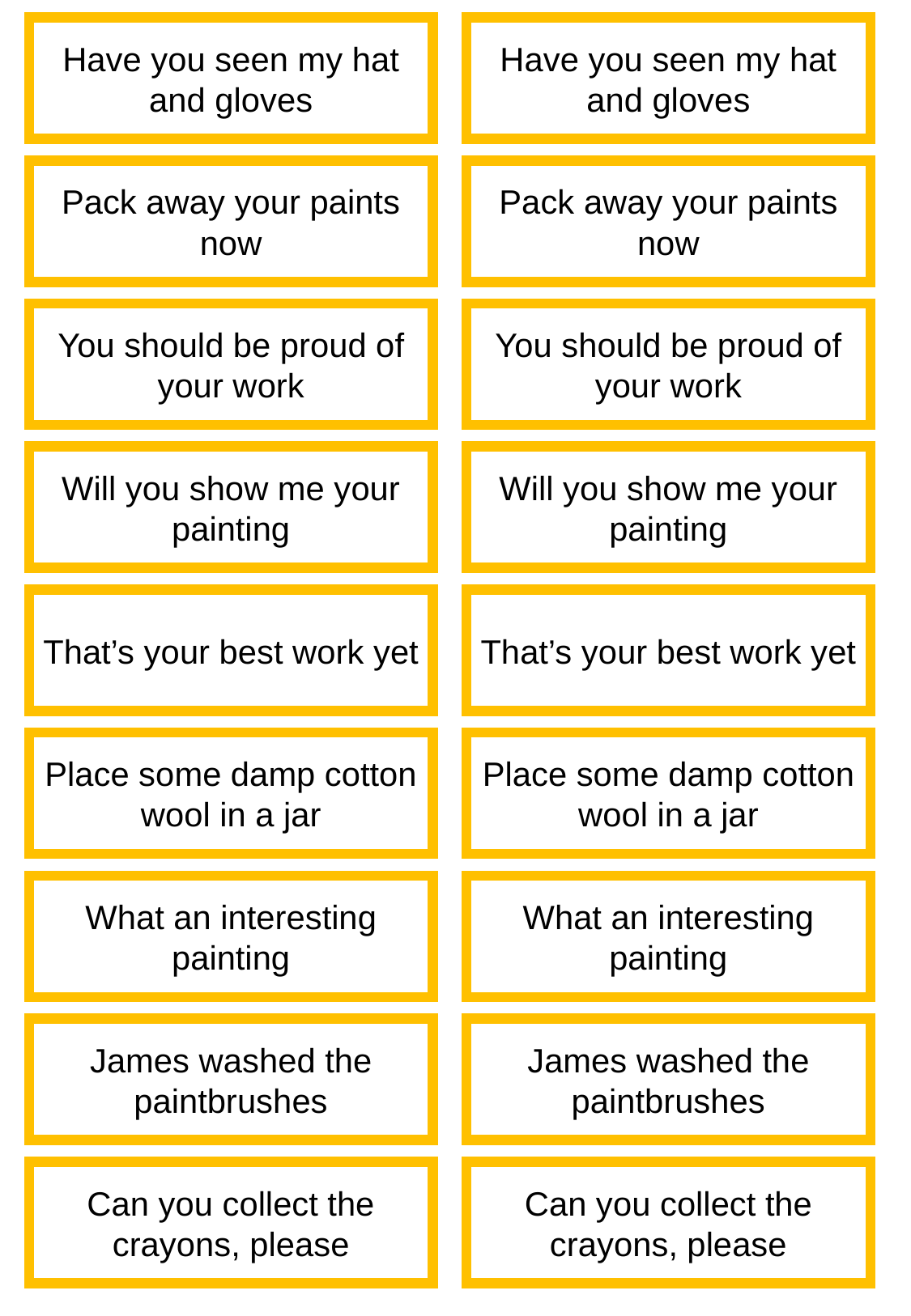

Have you seen my hat and gloves
Pack away your paints now
You should be proud of your work
Will you show me your painting
That’s your best work yet
Place some damp cotton wool in a jar
What an interesting painting
James washed the paintbrushes
Can you collect the crayons, please
Have you seen my hat and gloves
Pack away your paints now
You should be proud of your work
Will you show me your painting
That’s your best work yet
Place some damp cotton wool in a jar
What an interesting painting
James washed the paintbrushes
Can you collect the crayons, please